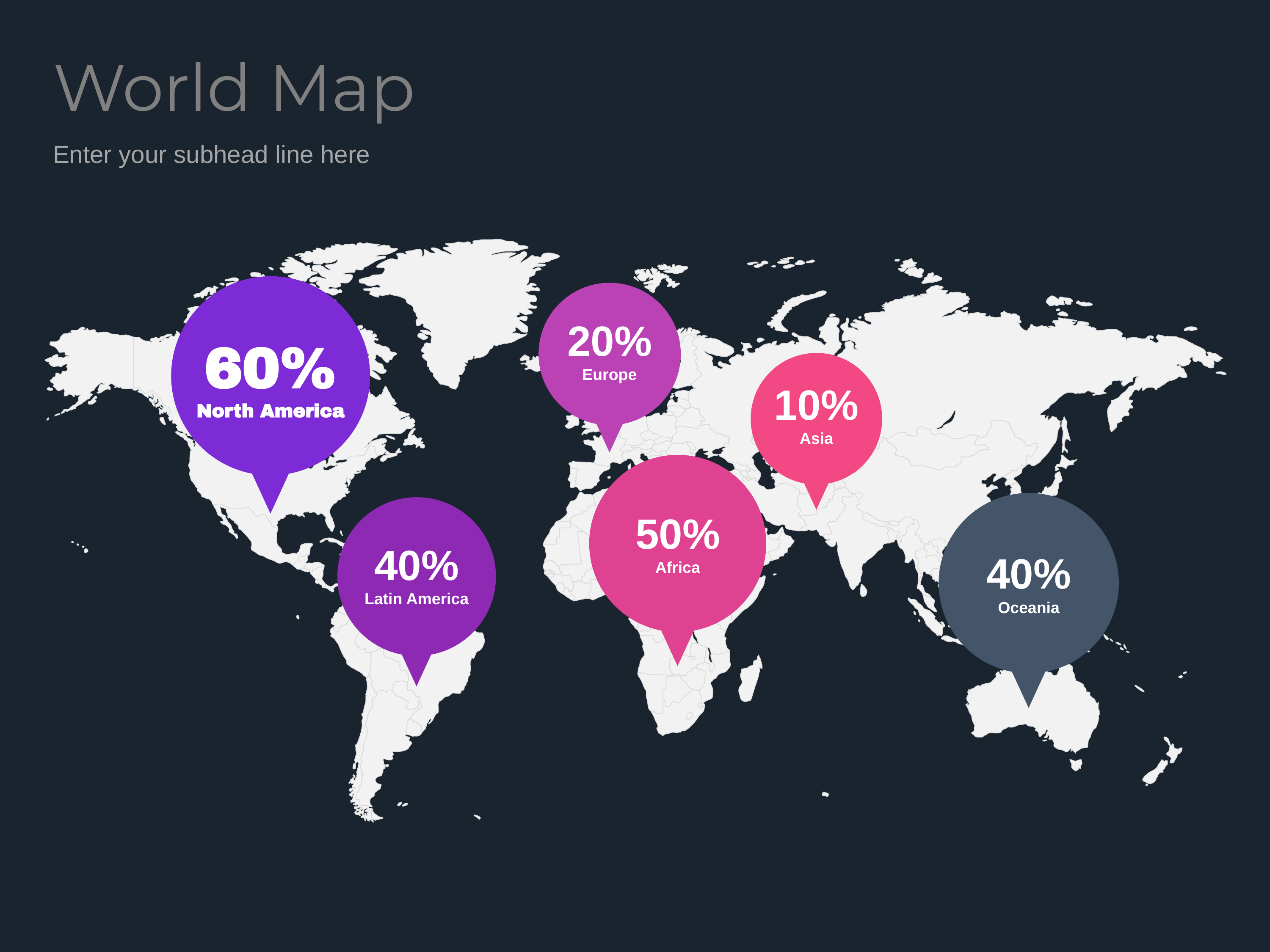

# World Map
Enter your subhead line here

60%
North America
20%
Europe
10%
Asia
50%
Africa
40%
Oceania
40%
Latin America